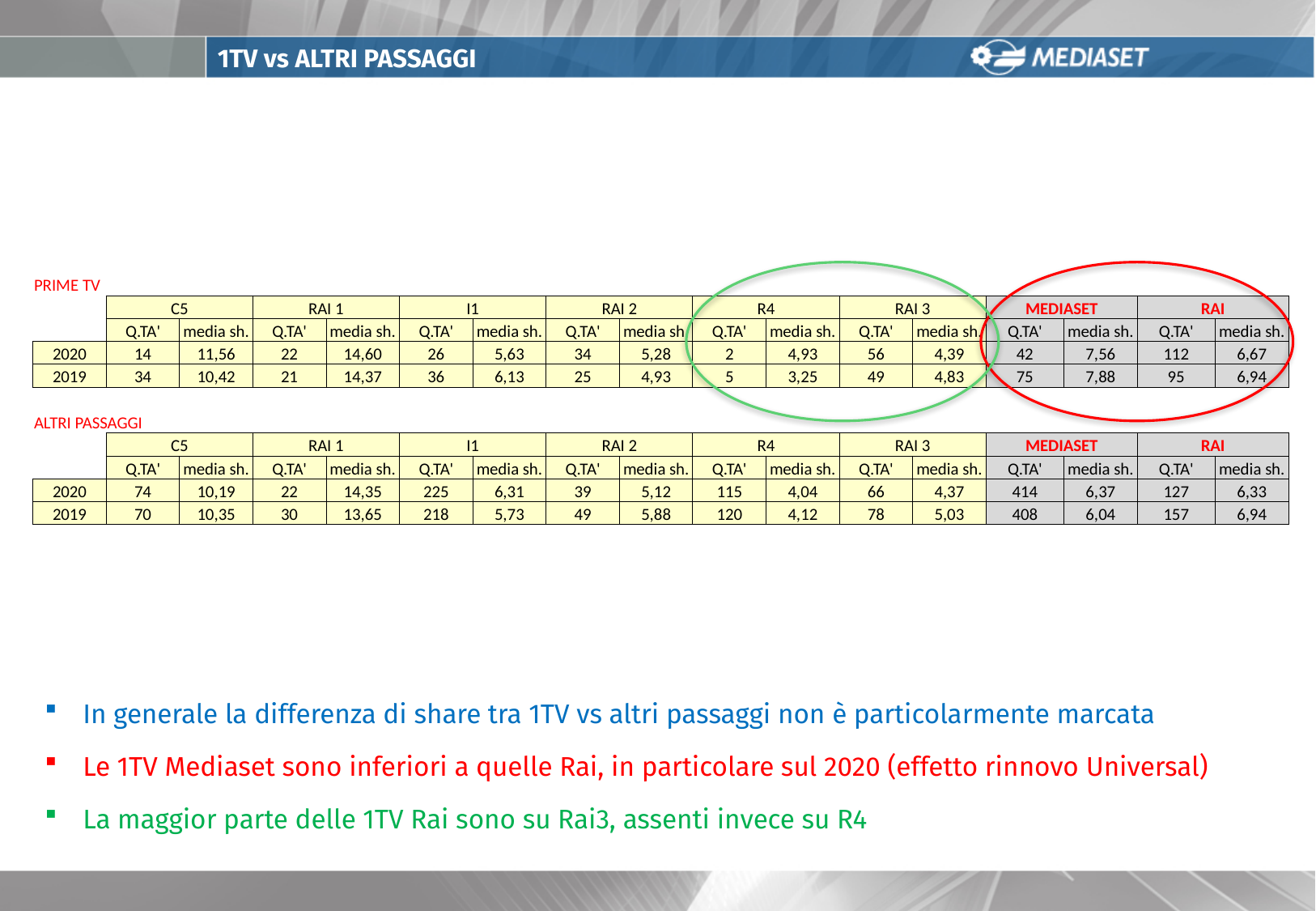

1TV vs ALTRI PASSAGGI

| PRIME TV |  |  |  |  |  |  |  |  |  |  |  |  |  |  |  |  |
| --- | --- | --- | --- | --- | --- | --- | --- | --- | --- | --- | --- | --- | --- | --- | --- | --- |
|  | C5 |  | RAI 1 |  | I1 |  | RAI 2 |  | R4 |  | RAI 3 |  | MEDIASET |  | RAI |  |
|  | Q.TA' | media sh. | Q.TA' | media sh. | Q.TA' | media sh. | Q.TA' | media sh. | Q.TA' | media sh. | Q.TA' | media sh. | Q.TA' | media sh. | Q.TA' | media sh. |
| 2020 | 14 | 11,56 | 22 | 14,60 | 26 | 5,63 | 34 | 5,28 | 2 | 4,93 | 56 | 4,39 | 42 | 7,56 | 112 | 6,67 |
| 2019 | 34 | 10,42 | 21 | 14,37 | 36 | 6,13 | 25 | 4,93 | 5 | 3,25 | 49 | 4,83 | 75 | 7,88 | 95 | 6,94 |
|  |  |  |  |  |  |  |  |  |  |  |  |  |  |  |  |  |
| ALTRI PASSAGGI |  |  |  |  |  |  |  |  |  |  |  |  |  |  |  |  |
|  | C5 |  | RAI 1 |  | I1 |  | RAI 2 |  | R4 |  | RAI 3 |  | MEDIASET |  | RAI |  |
|  | Q.TA' | media sh. | Q.TA' | media sh. | Q.TA' | media sh. | Q.TA' | media sh. | Q.TA' | media sh. | Q.TA' | media sh. | Q.TA' | media sh. | Q.TA' | media sh. |
| 2020 | 74 | 10,19 | 22 | 14,35 | 225 | 6,31 | 39 | 5,12 | 115 | 4,04 | 66 | 4,37 | 414 | 6,37 | 127 | 6,33 |
| 2019 | 70 | 10,35 | 30 | 13,65 | 218 | 5,73 | 49 | 5,88 | 120 | 4,12 | 78 | 5,03 | 408 | 6,04 | 157 | 6,94 |
In generale la differenza di share tra 1TV vs altri passaggi non è particolarmente marcata
Le 1TV Mediaset sono inferiori a quelle Rai, in particolare sul 2020 (effetto rinnovo Universal)
La maggior parte delle 1TV Rai sono su Rai3, assenti invece su R4